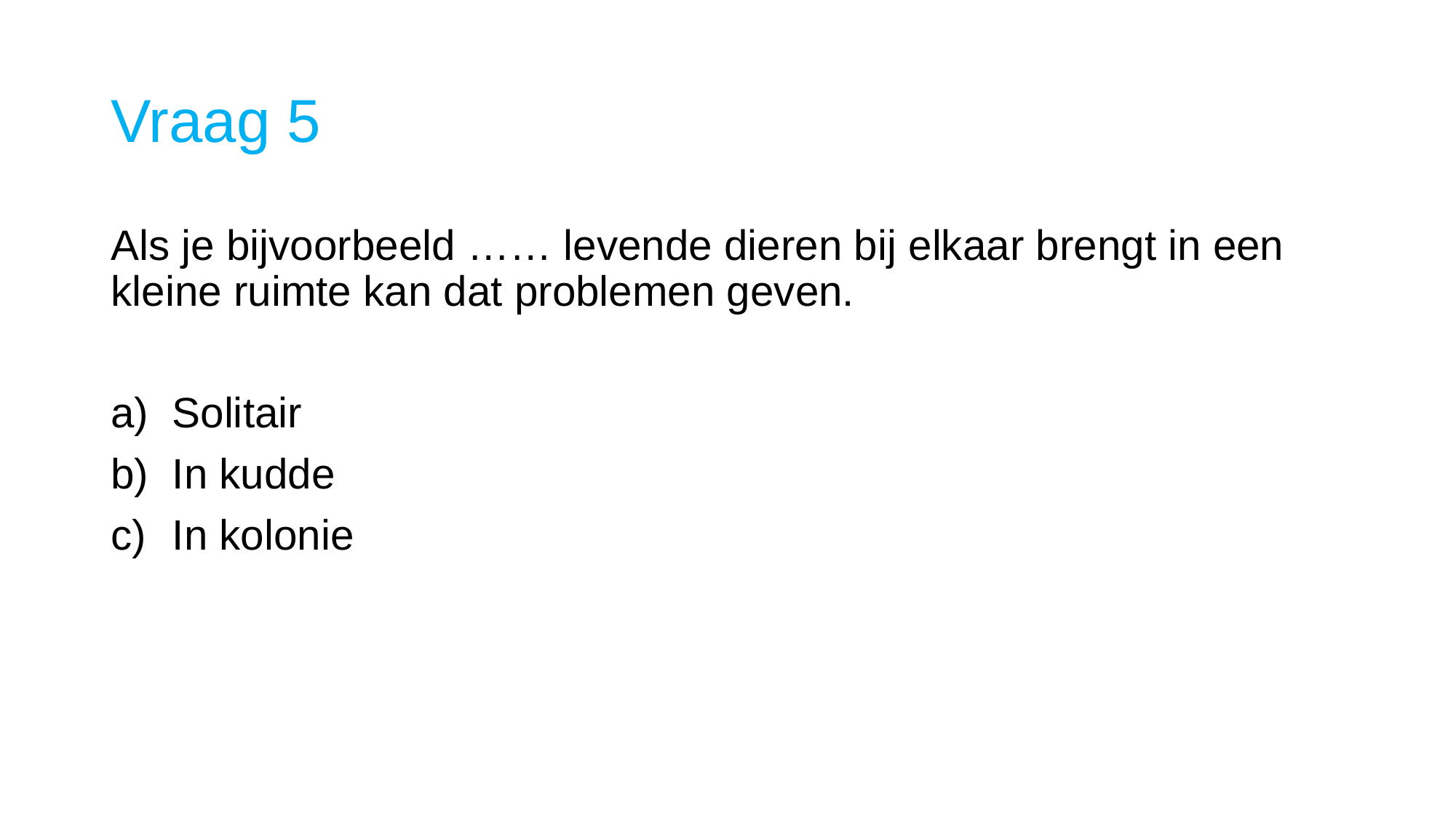

# Vraag 5
Als je bijvoorbeeld …… levende dieren bij elkaar brengt in een kleine ruimte kan dat problemen geven.

Solitair
In kudde
In kolonie